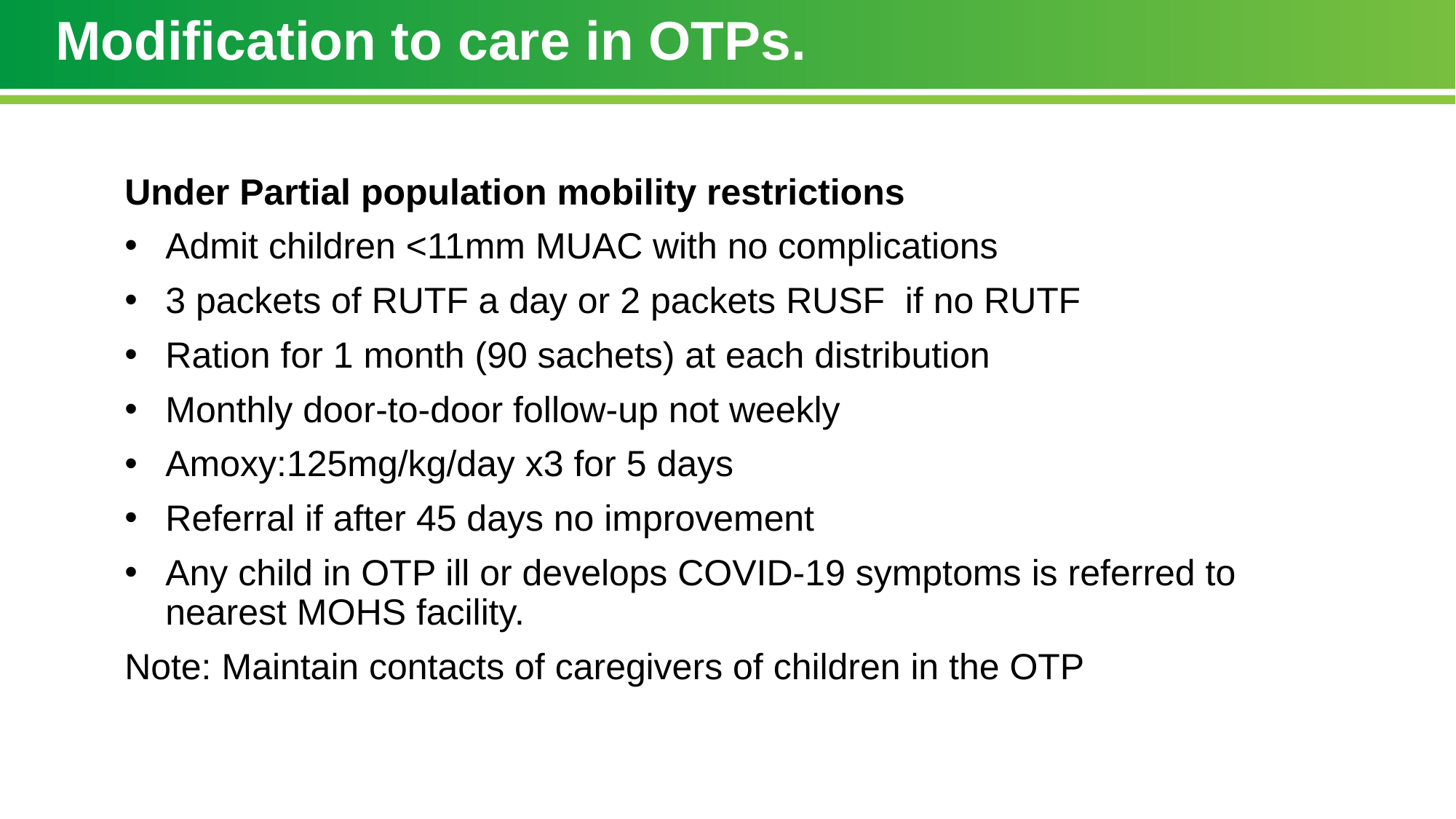

# Modification to care in OTPs.
Under Partial population mobility restrictions
Admit children <11mm MUAC with no complications
3 packets of RUTF a day or 2 packets RUSF  if no RUTF
Ration for 1 month (90 sachets) at each distribution
Monthly door-to-door follow-up not weekly
Amoxy:125mg/kg/day x3 for 5 days
Referral if after 45 days no improvement
Any child in OTP ill or develops COVID-19 symptoms is referred to nearest MOHS facility.
Note: Maintain contacts of caregivers of children in the OTP